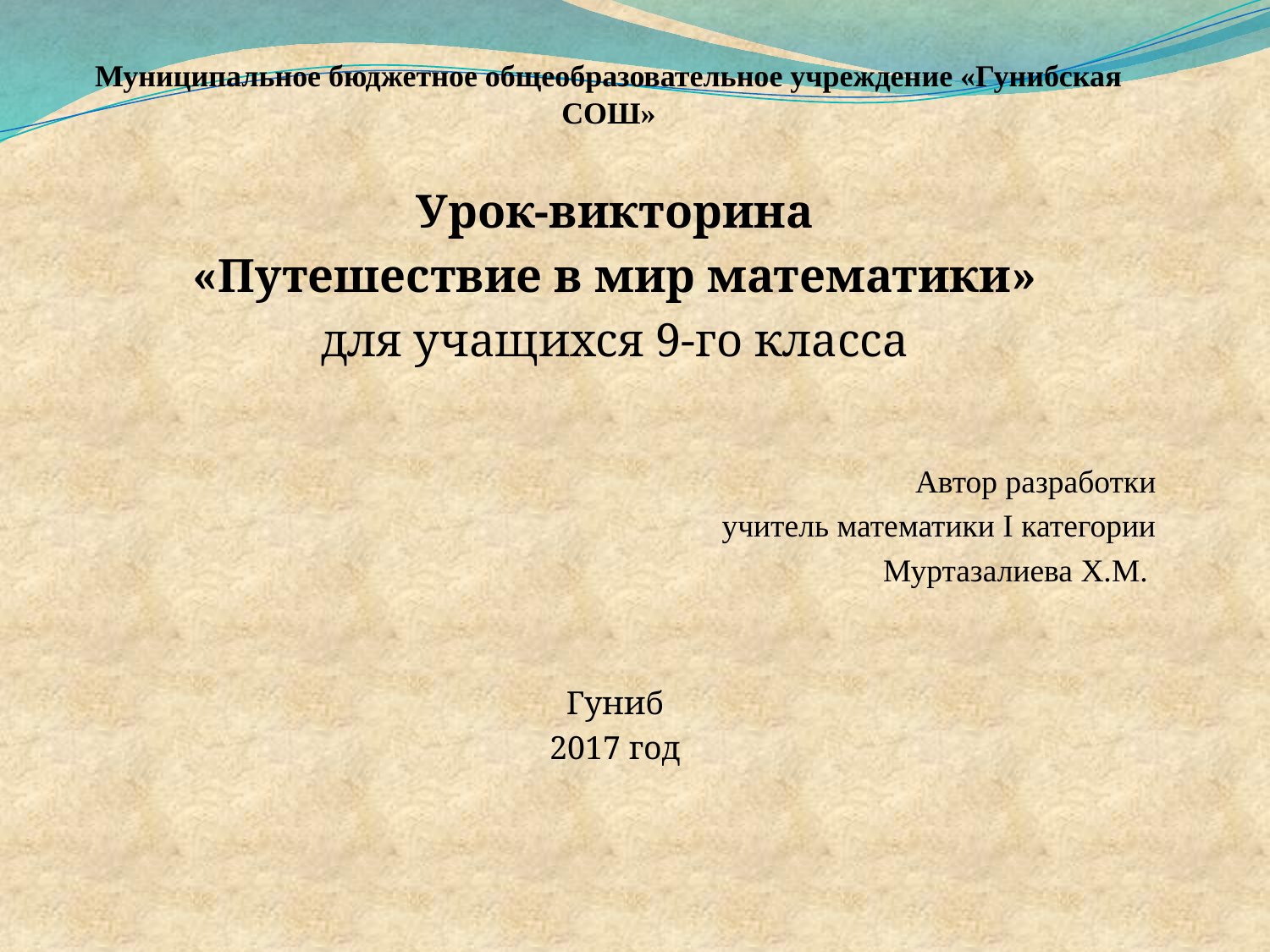

# Муниципальное бюджетное общеобразовательное учреждение «Гунибская СОШ»
Урок-викторина
«Путешествие в мир математики»
для учащихся 9-го класса

Автор разработки
учитель математики I категории
Муртазалиева Х.М.

Гуниб
2017 год